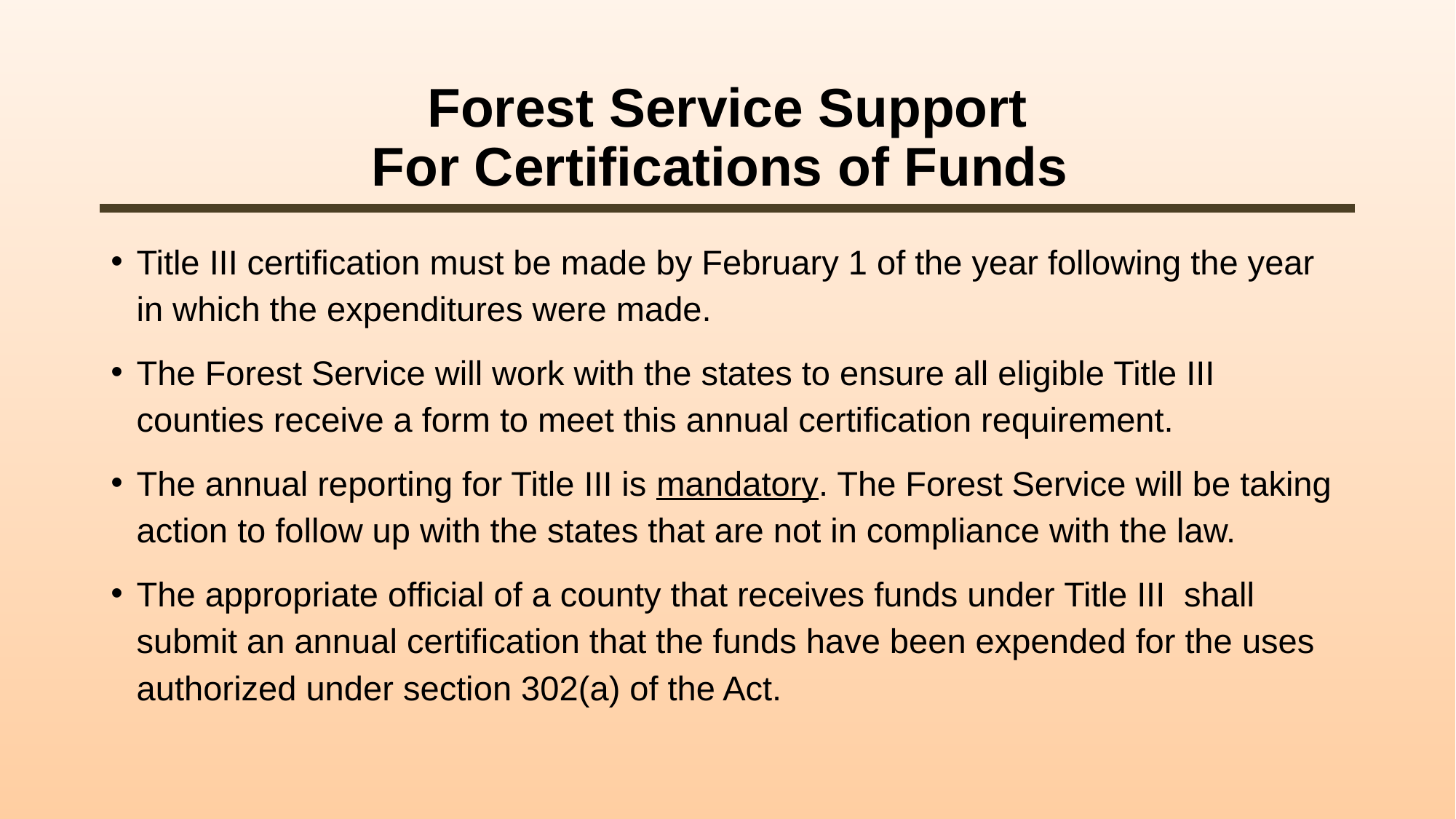

# Forest Service Support For Certifications of Funds
Title III certification must be made by February 1 of the year following the year in which the expenditures were made.
The Forest Service will work with the states to ensure all eligible Title III counties receive a form to meet this annual certification requirement.
The annual reporting for Title III is mandatory. The Forest Service will be taking action to follow up with the states that are not in compliance with the law.
The appropriate official of a county that receives funds under Title III  shall submit an annual certification that the funds have been expended for the uses authorized under section 302(a) of the Act.